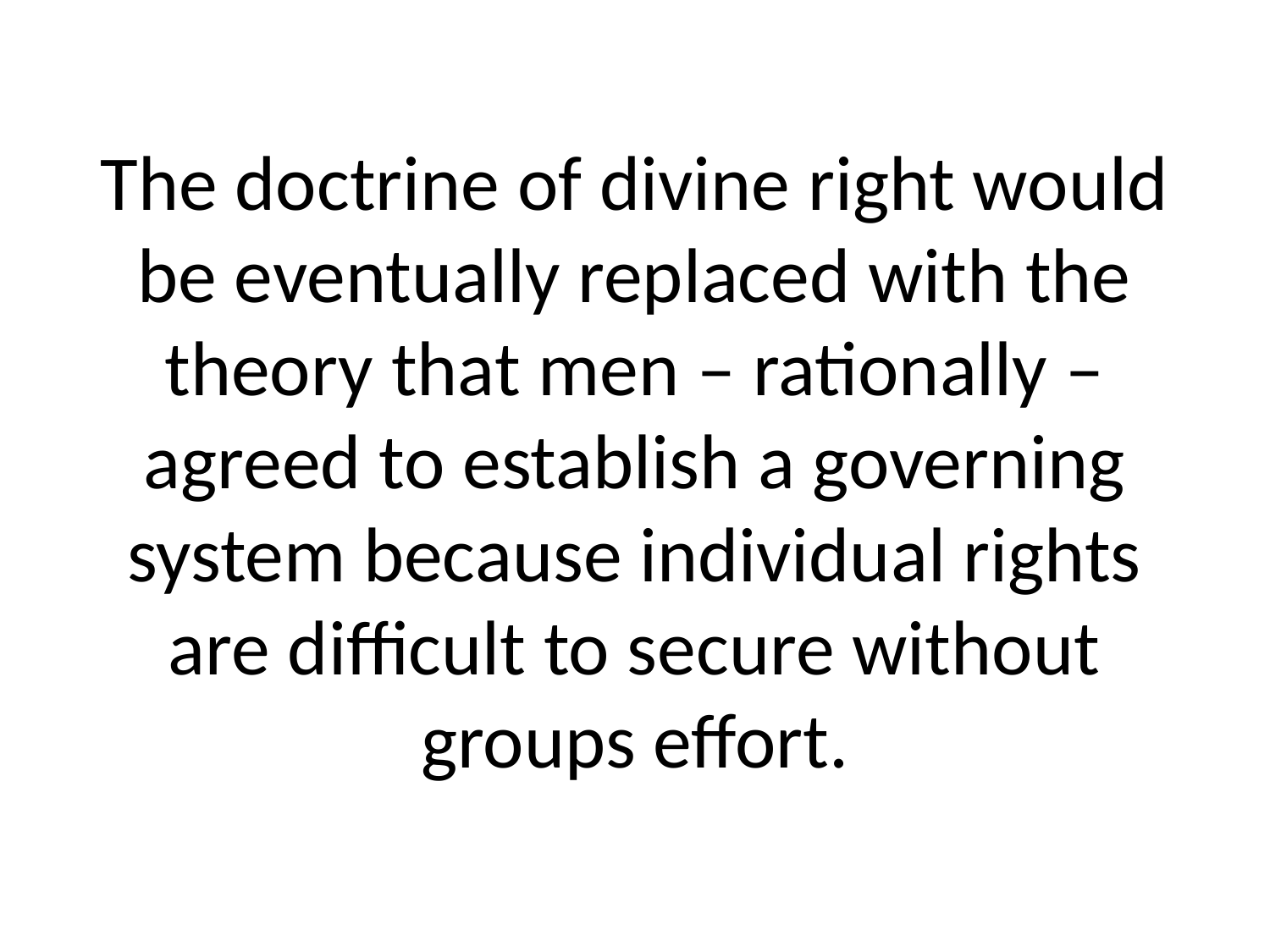

# The doctrine of divine right would be eventually replaced with the theory that men – rationally – agreed to establish a governing system because individual rights are difficult to secure without groups effort.